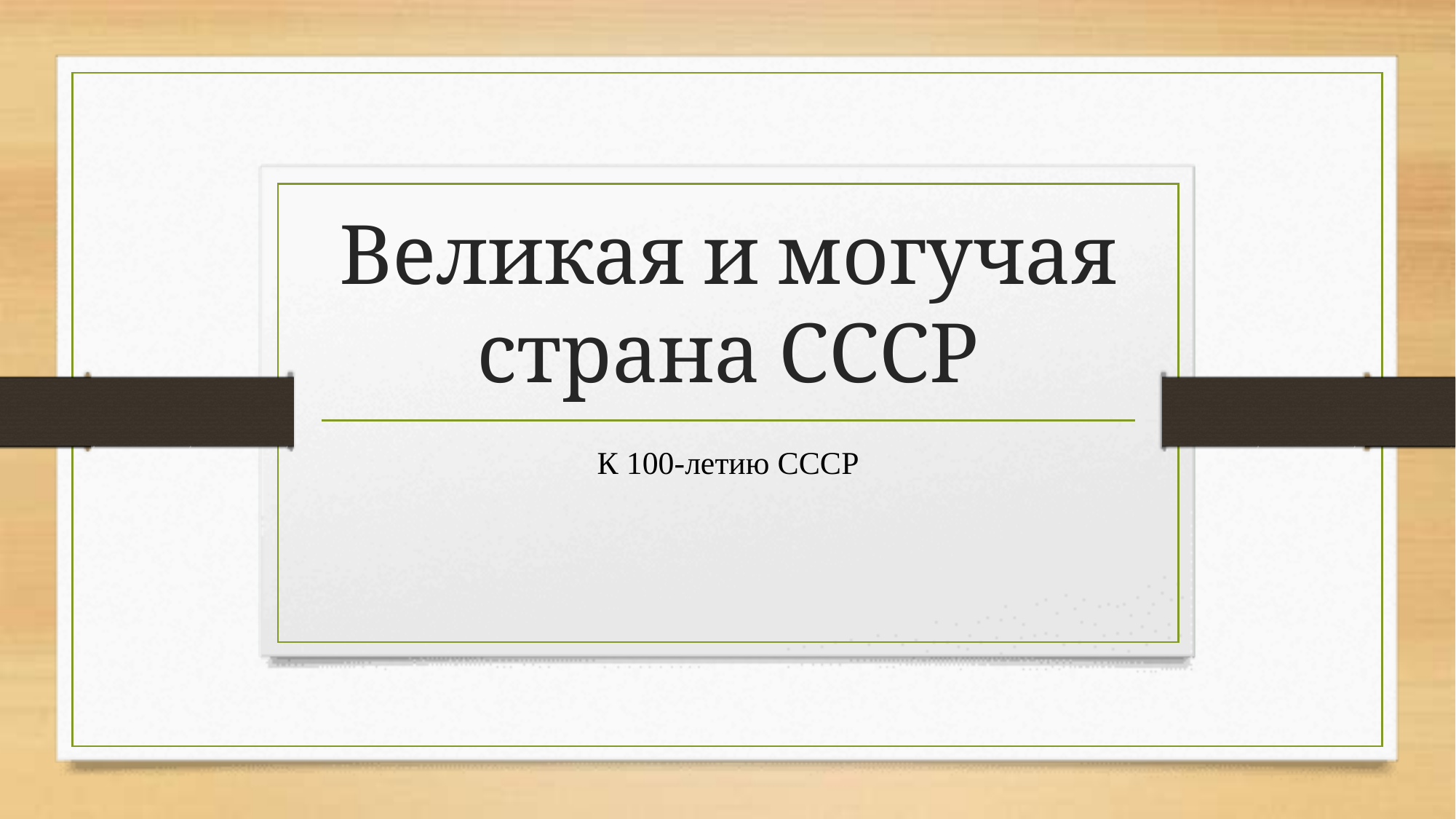

# Великая и могучая страна СССР
К 100-летию СССР